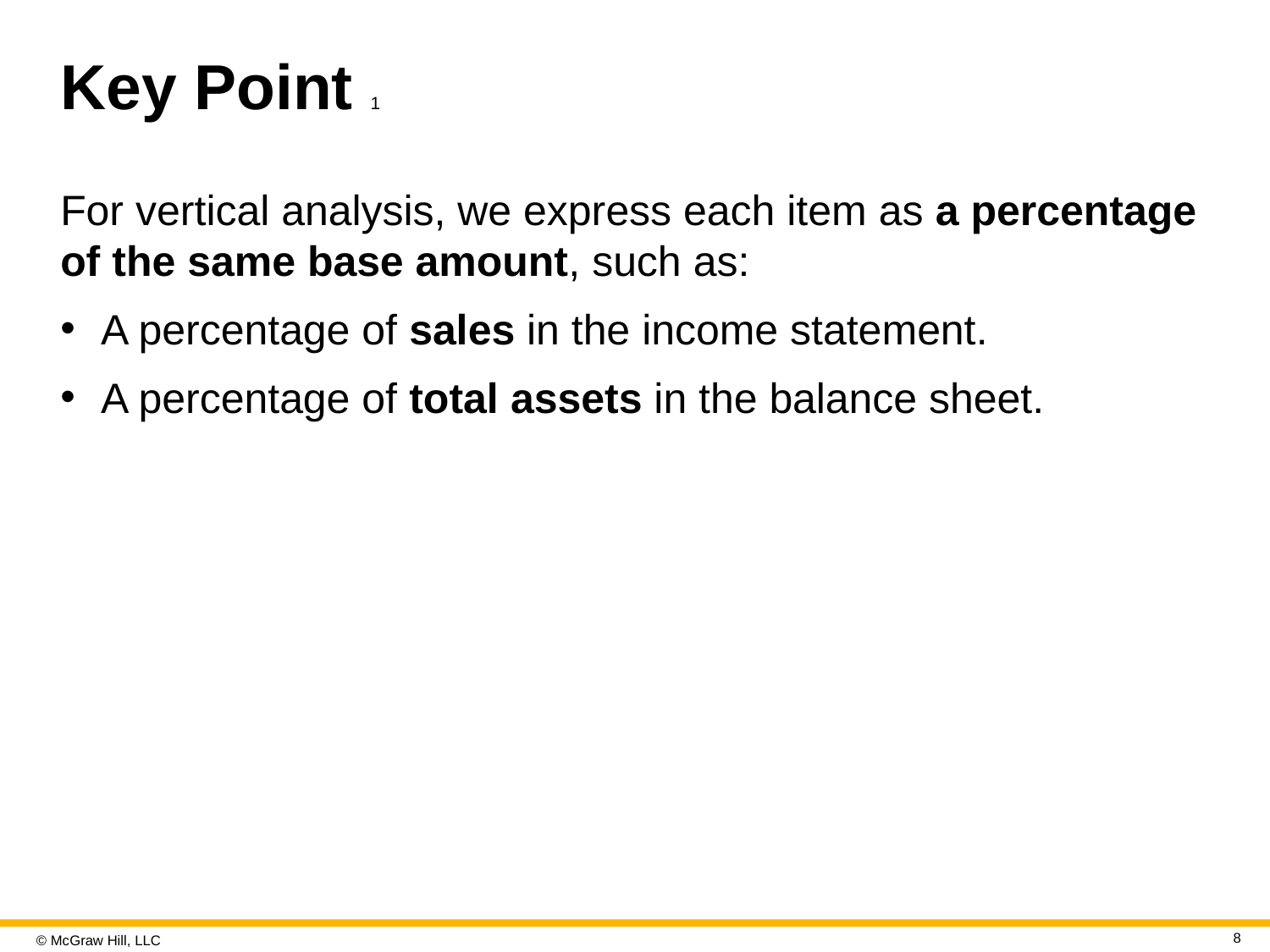

# Key Point 1
For vertical analysis, we express each item as a percentage of the same base amount, such as:
A percentage of sales in the income statement.
A percentage of total assets in the balance sheet.
8